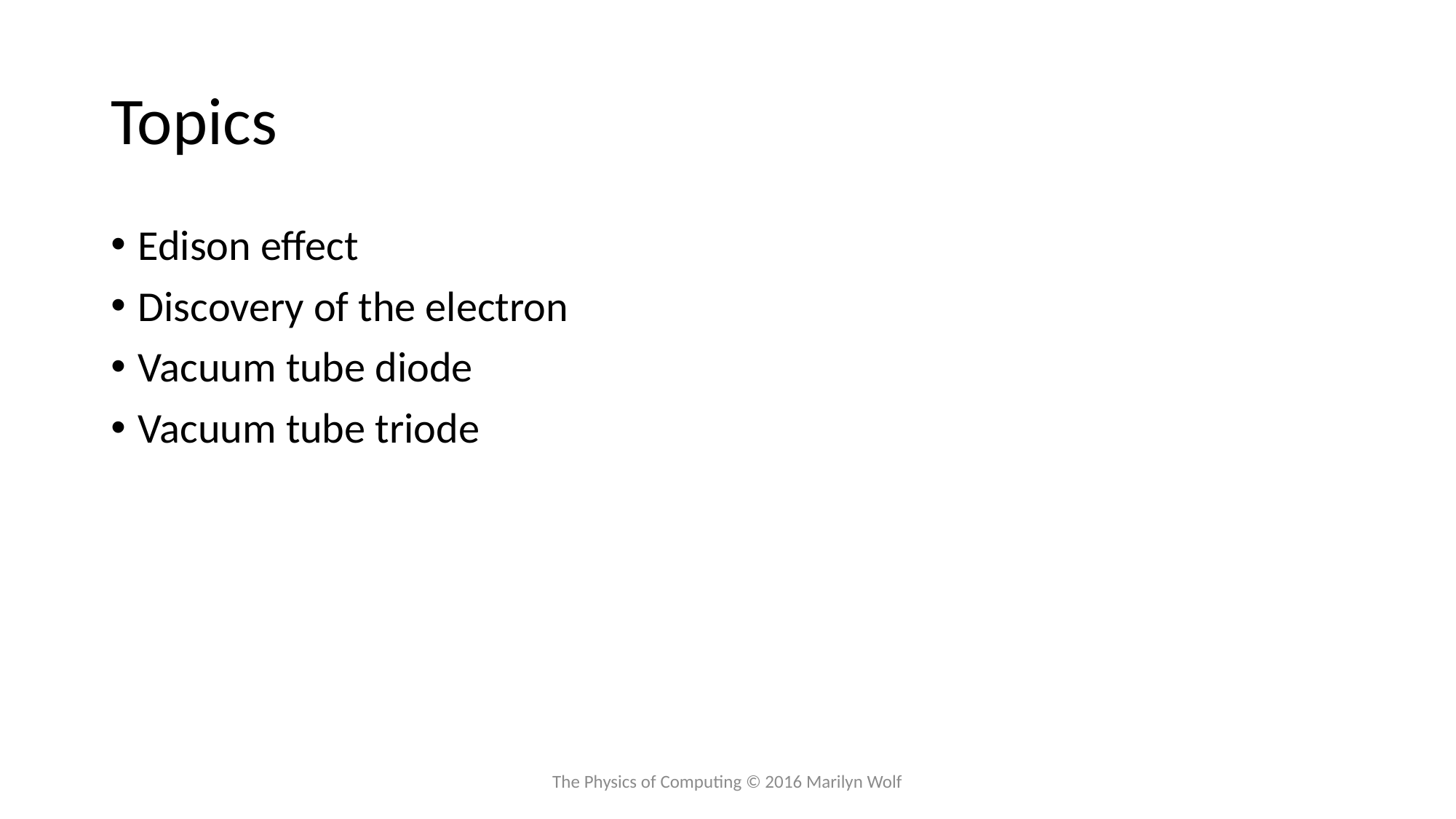

# Topics
Edison effect
Discovery of the electron
Vacuum tube diode
Vacuum tube triode
The Physics of Computing © 2016 Marilyn Wolf